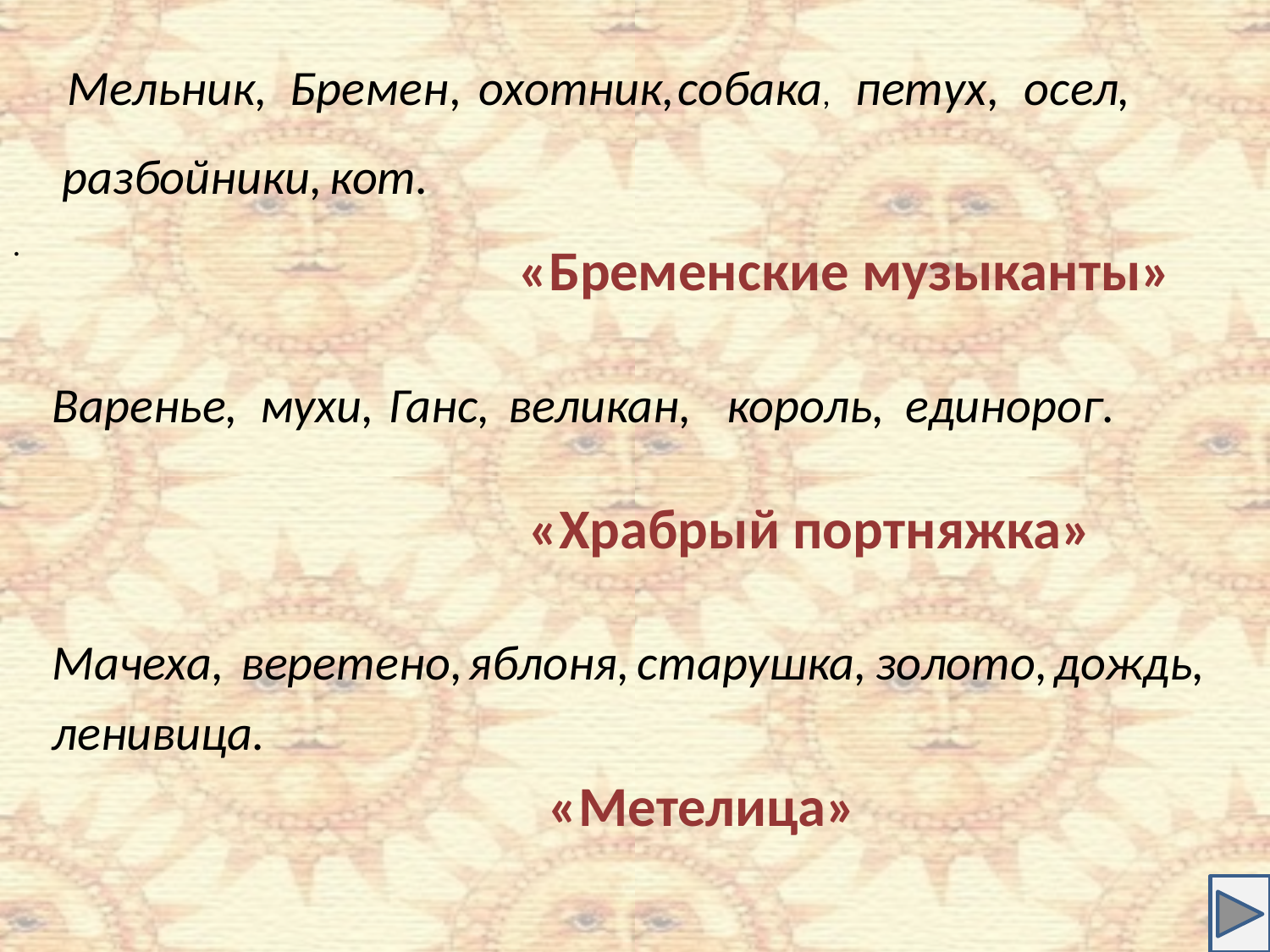

Мельник,
Бремен,
охотник,
собака,
петух,
осел,
разбойники,
кот.
.
«Бременские музыканты»
Варенье,
мухи,
Ганс,
великан,
король,
единорог.
«Храбрый портняжка»
Мачеха,
веретено,
яблоня,
старушка,
золото,
дождь,
ленивица.
«Метелица»